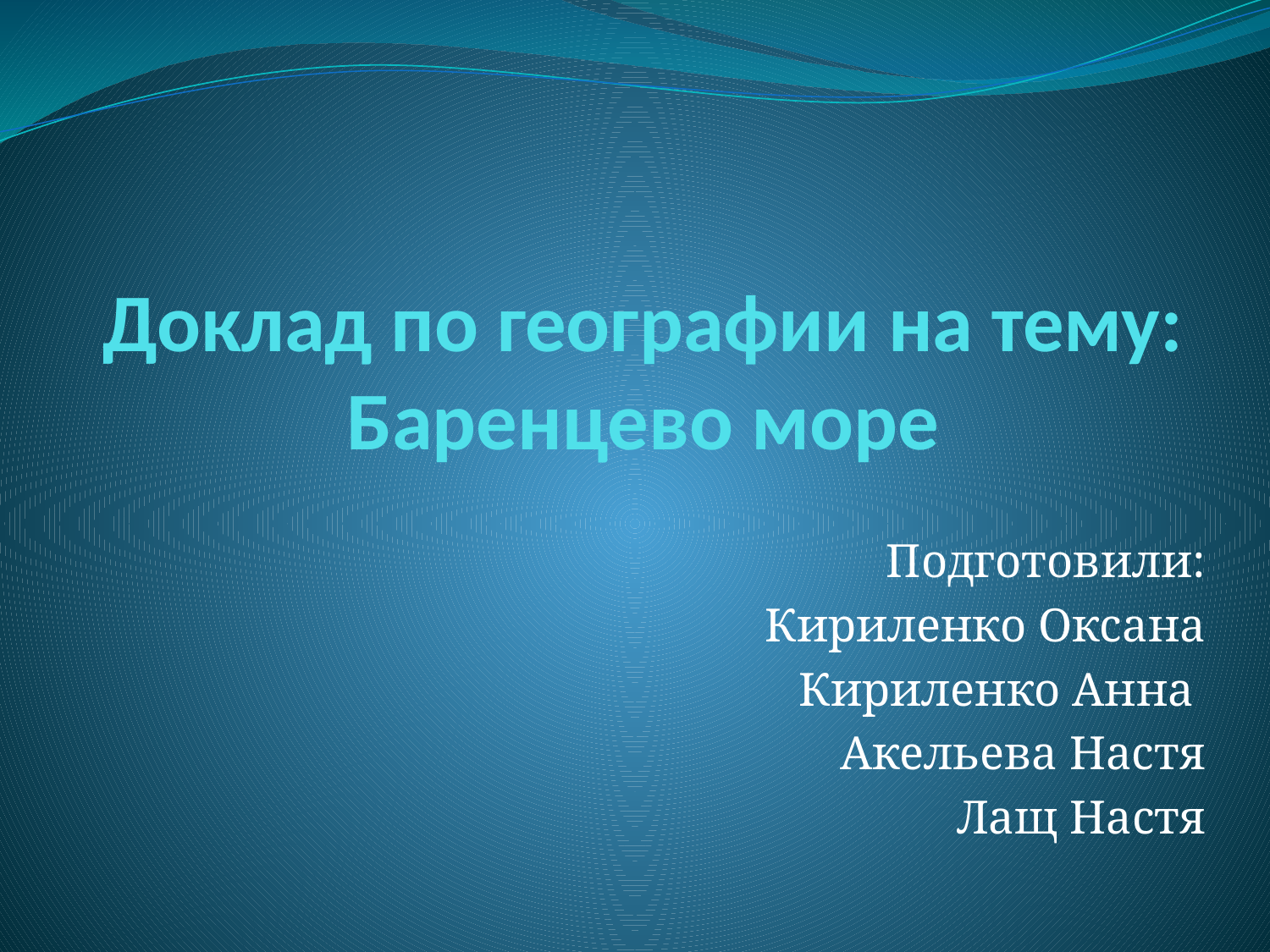

# Доклад по географии на тему: Баренцево море
Подготовили:
Кириленко Оксана
Кириленко Анна
Акельева Настя
Лащ Настя